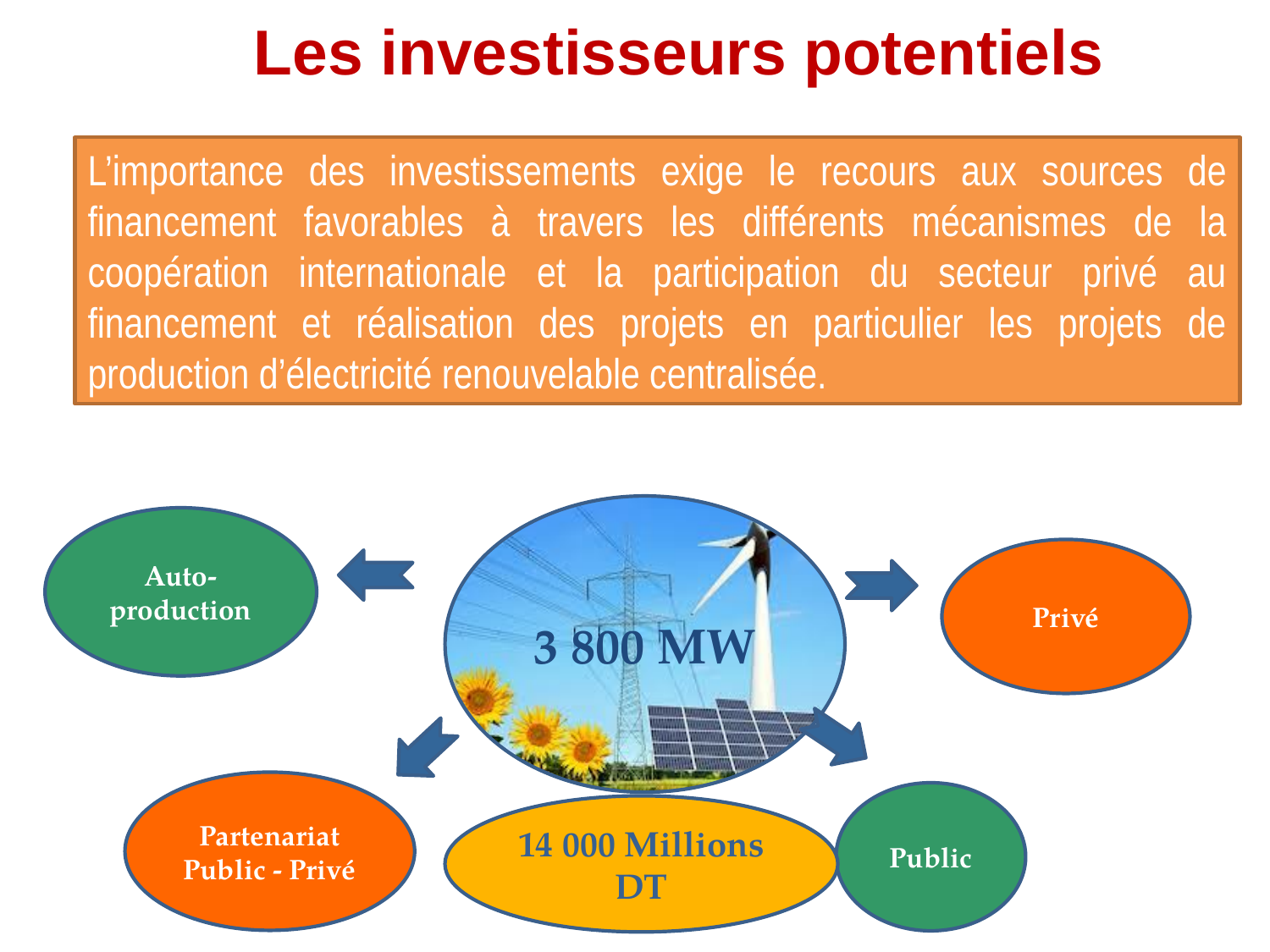

# Les investisseurs potentiels
L’importance des investissements exige le recours aux sources de financement favorables à travers les différents mécanismes de la coopération internationale et la participation du secteur privé au financement et réalisation des projets en particulier les projets de production d’électricité renouvelable centralisée.
3 800 MW
Auto-
production
Privé

Partenariat Public - Privé
Public
14 000 Millions DT